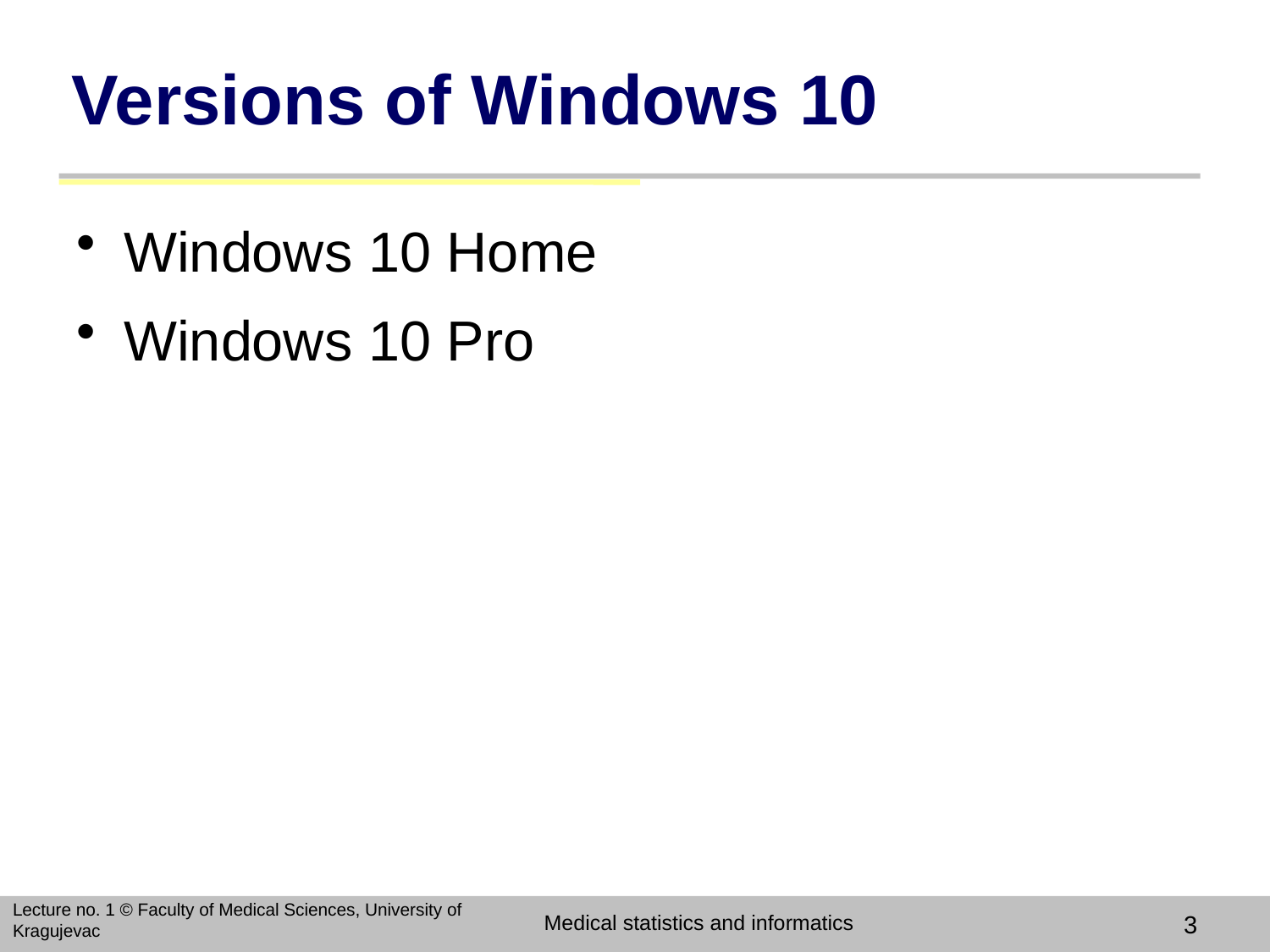

# Versions of Windows 10
Windows 10 Home
Windows 10 Pro
Lecture no. 1 © Faculty of Medical Sciences, University of Kragujevac
Medical statistics and informatics
3